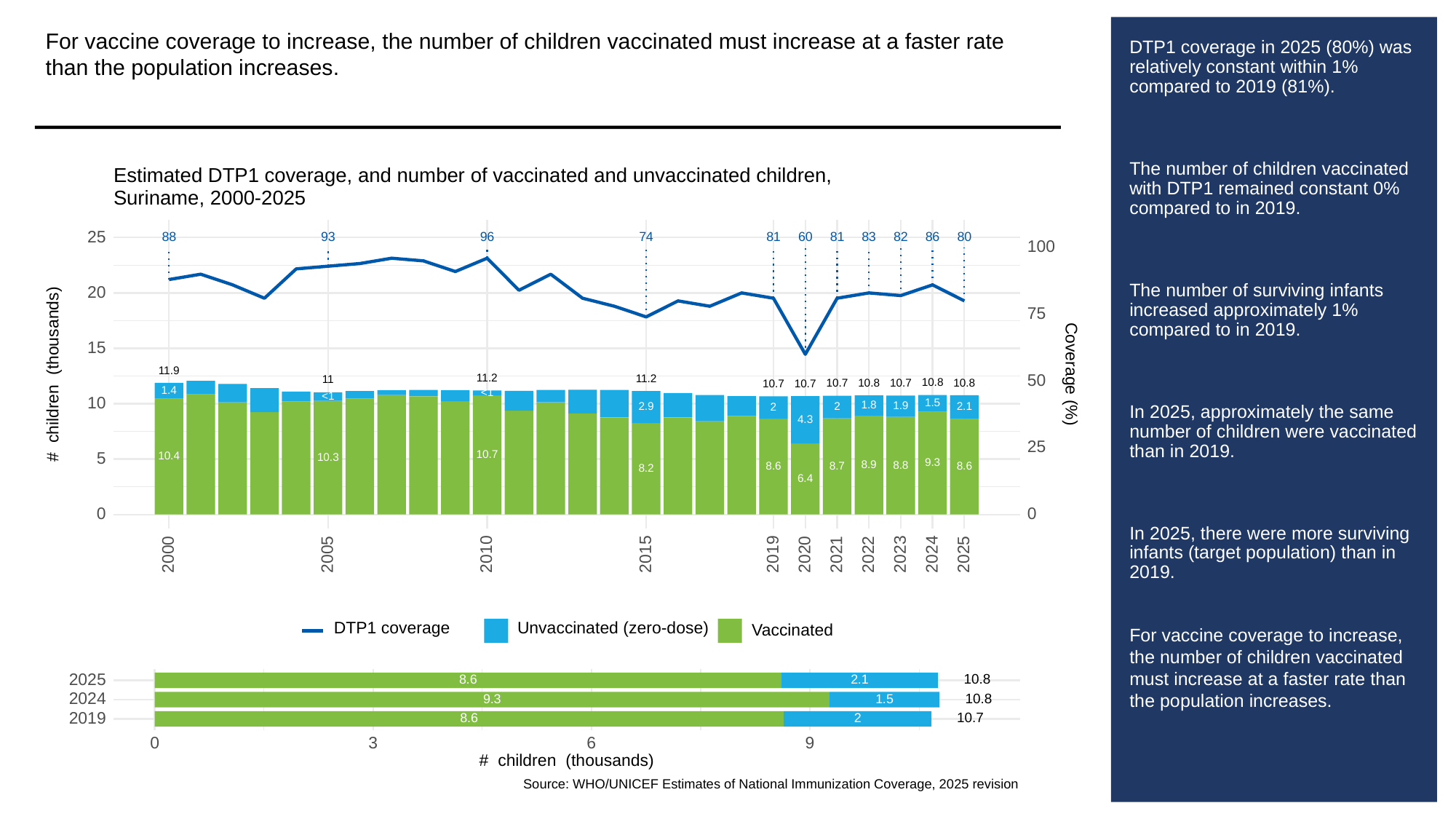

For vaccine coverage to increase, the number of children vaccinated must increase at a faster rate than the population increases.
# DTP1 coverage in 2025 (80%) was relatively constant within 1% compared to 2019 (81%).

The number of children vaccinated with DTP1 remained constant 0% compared to in 2019.

The number of surviving infants increased approximately 1% compared to in 2019.

In 2025, approximately the same number of children were vaccinated than in 2019.

In 2025, there were more surviving infants (target population) than in 2019.

For vaccine coverage to increase, the number of children vaccinated must increase at a faster rate than the population increases.

Estimated DTP1 coverage, and number of vaccinated and unvaccinated children,
Suriname, 2000-2025

25
93
83
88
96
81
60
81
82
86
80
74

100

20

75

15

#  children  (thousands)
Coverage (%)
11.9
11.2
50
11.2

11
10.8
10.8
10.8
10.7
10.7
10.7
10.7

1.4

<1

<1

10

1.5

1.8

1.9

2.9
2
2.1
2

4.3

25

10.7
10.4
5
10.3
9.3

8.9
8.8
8.7
8.6
8.6
8.2
6.4

0
0

2023
2000
2005
2010
2015
2019
2020
2021
2022
2024
2025

Unvaccinated (zero-dose)
DTP1 coverage
Vaccinated

2025
10.8
8.6
2.1

2024
10.8
9.3
1.5

2019
10.7
8.6
2

3
0
6
9
#  children  (thousands)
Source: WHO/UNICEF Estimates of National Immunization Coverage, 2025 revision